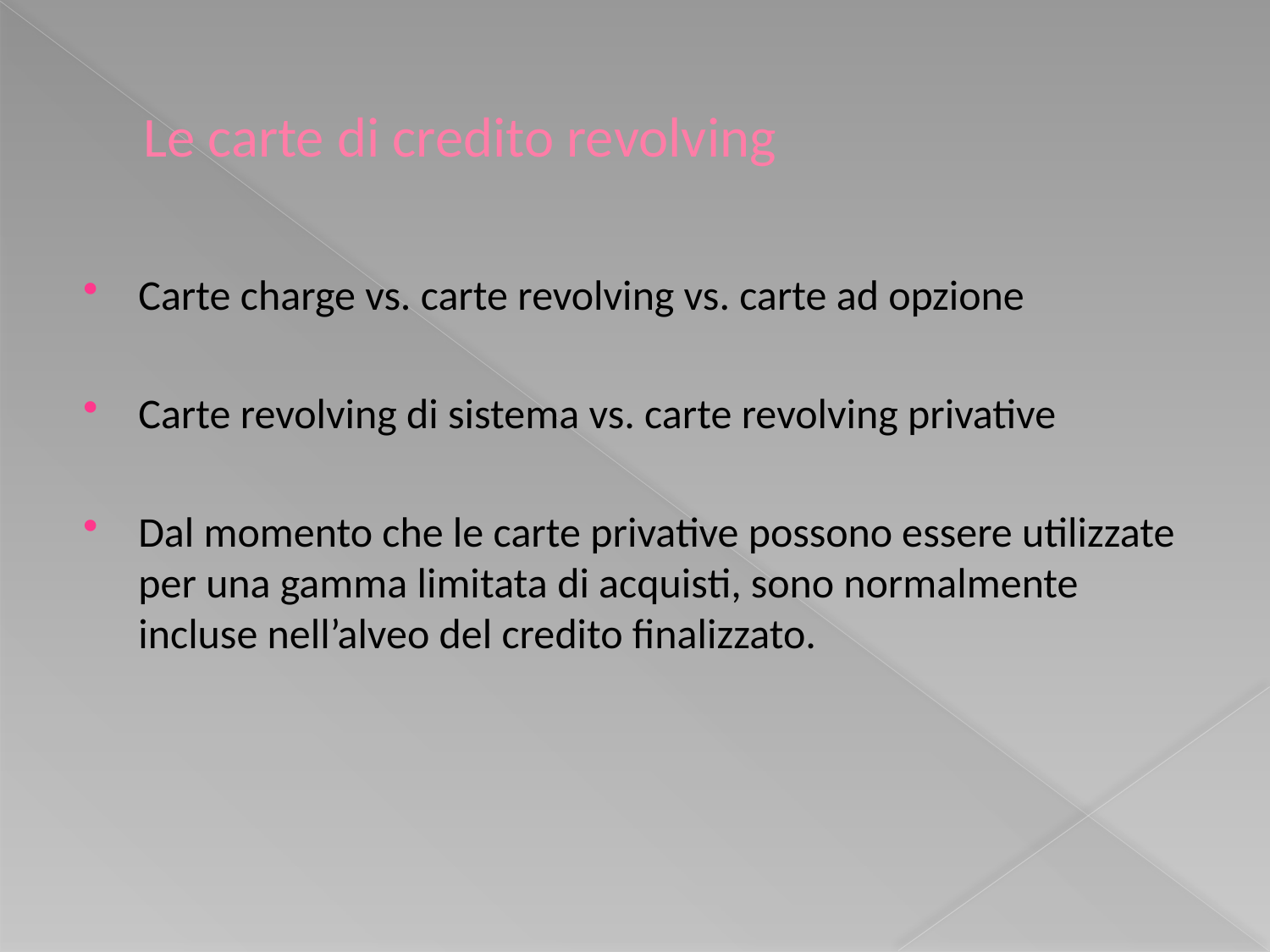

# Le carte di credito revolving
Carte charge vs. carte revolving vs. carte ad opzione

Carte revolving di sistema vs. carte revolving privative

Dal momento che le carte privative possono essere utilizzate per una gamma limitata di acquisti, sono normalmente incluse nell’alveo del credito finalizzato.